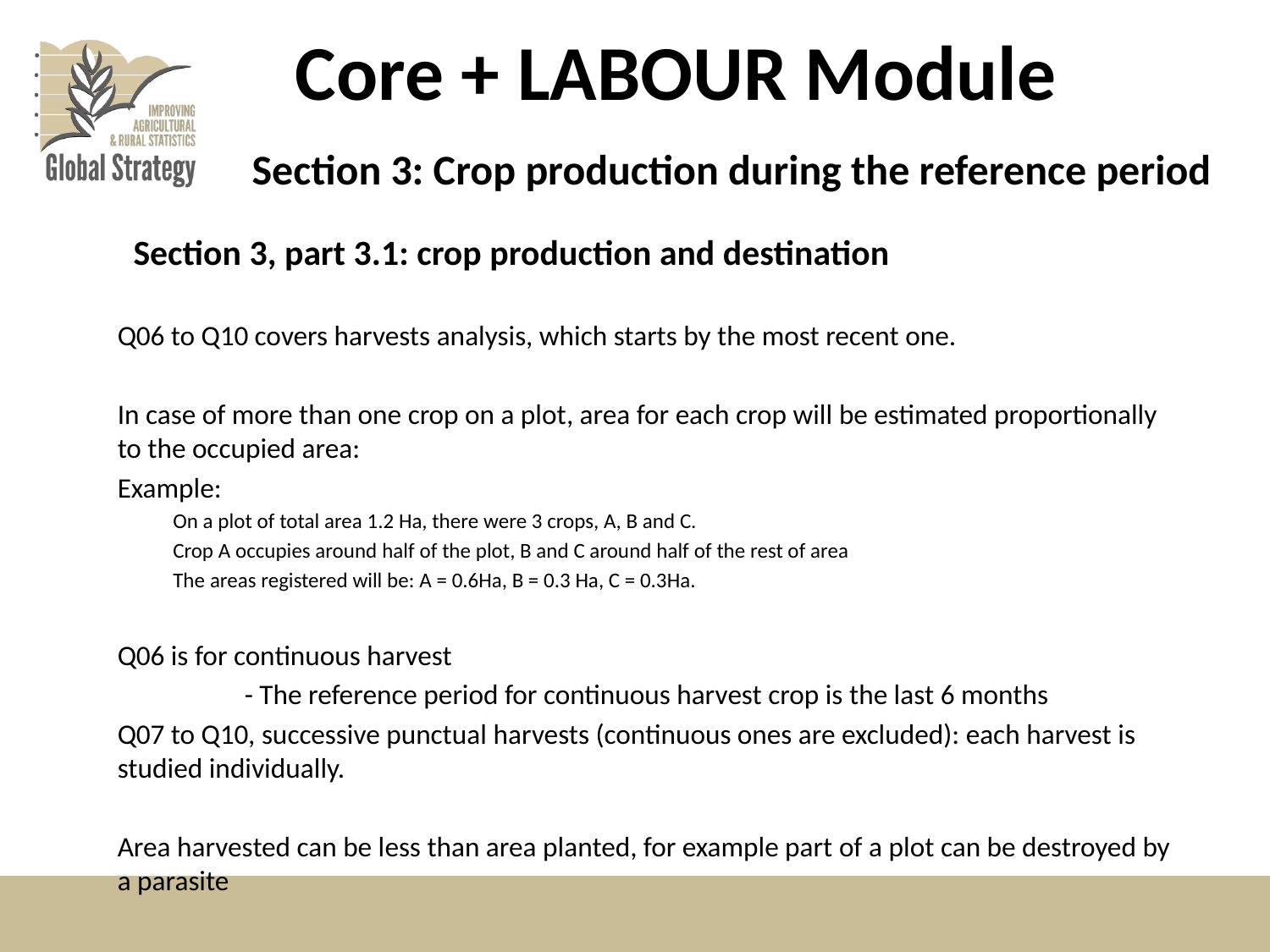

Core + LABOUR Module
# Section 3: Crop production during the reference period

Section 3, part 3.1: crop production and destination

Q06 to Q10 covers harvests analysis, which starts by the most recent one.

In case of more than one crop on a plot, area for each crop will be estimated proportionally to the occupied area:
Example:
On a plot of total area 1.2 Ha, there were 3 crops, A, B and C.
Crop A occupies around half of the plot, B and C around half of the rest of area
The areas registered will be: A = 0.6Ha, B = 0.3 Ha, C = 0.3Ha.

Q06 is for continuous harvest
	- The reference period for continuous harvest crop is the last 6 months
Q07 to Q10, successive punctual harvests (continuous ones are excluded): each harvest is studied individually.

Area harvested can be less than area planted, for example part of a plot can be destroyed by a parasite